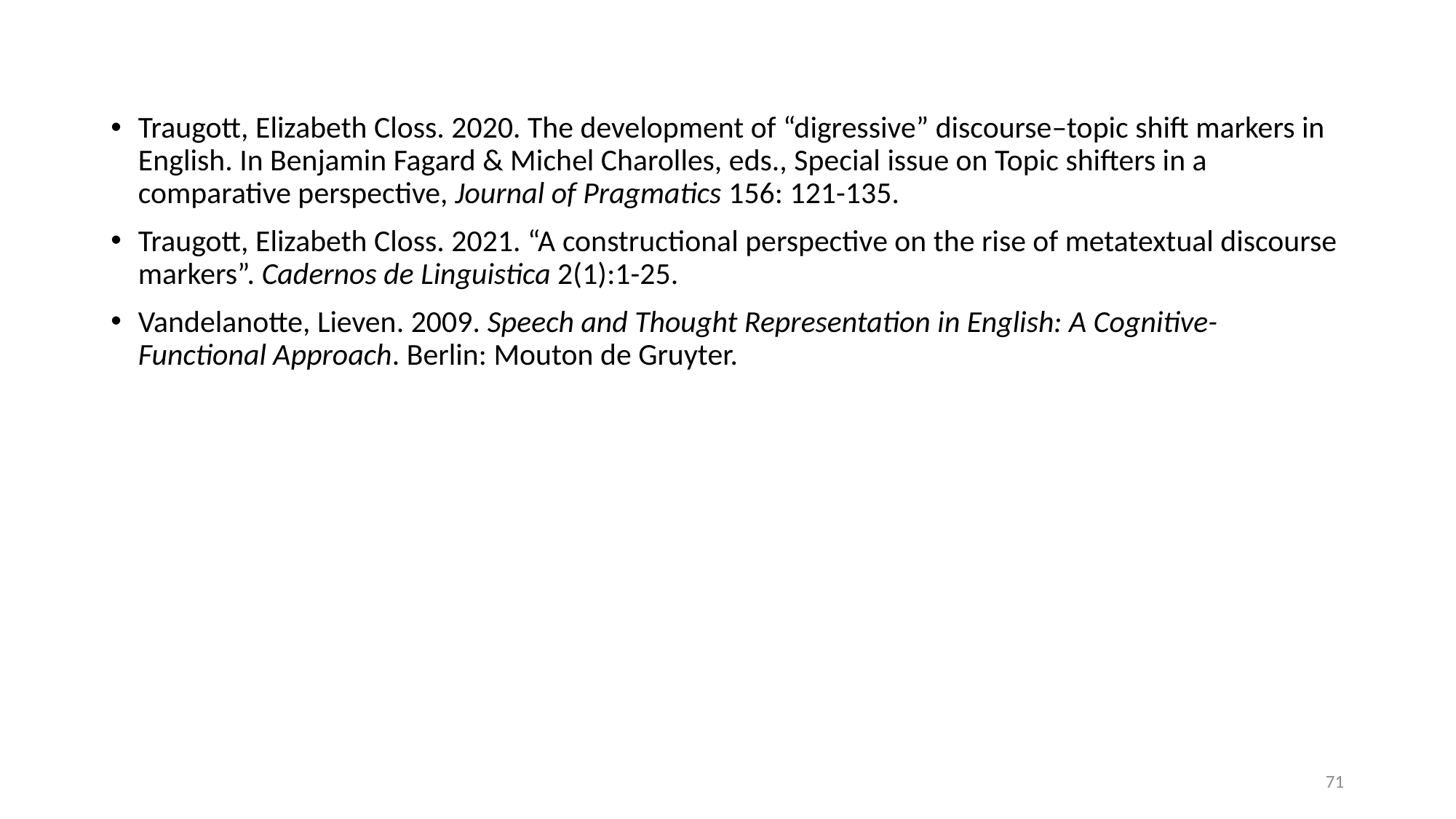

Traugott, Elizabeth Closs. 2020. The development of “digressive” discourse–topic shift markers in English. In Benjamin Fagard & Michel Charolles, eds., Special issue on Topic shifters in a comparative perspective, Journal of Pragmatics 156: 121-135.
Traugott, Elizabeth Closs. 2021. “A constructional perspective on the rise of metatextual discourse markers”. Cadernos de Linguistica 2(1):1-25.
Vandelanotte, Lieven. 2009. Speech and Thought Representation in English: A Cognitive-Functional Approach. Berlin: Mouton de Gruyter.

71